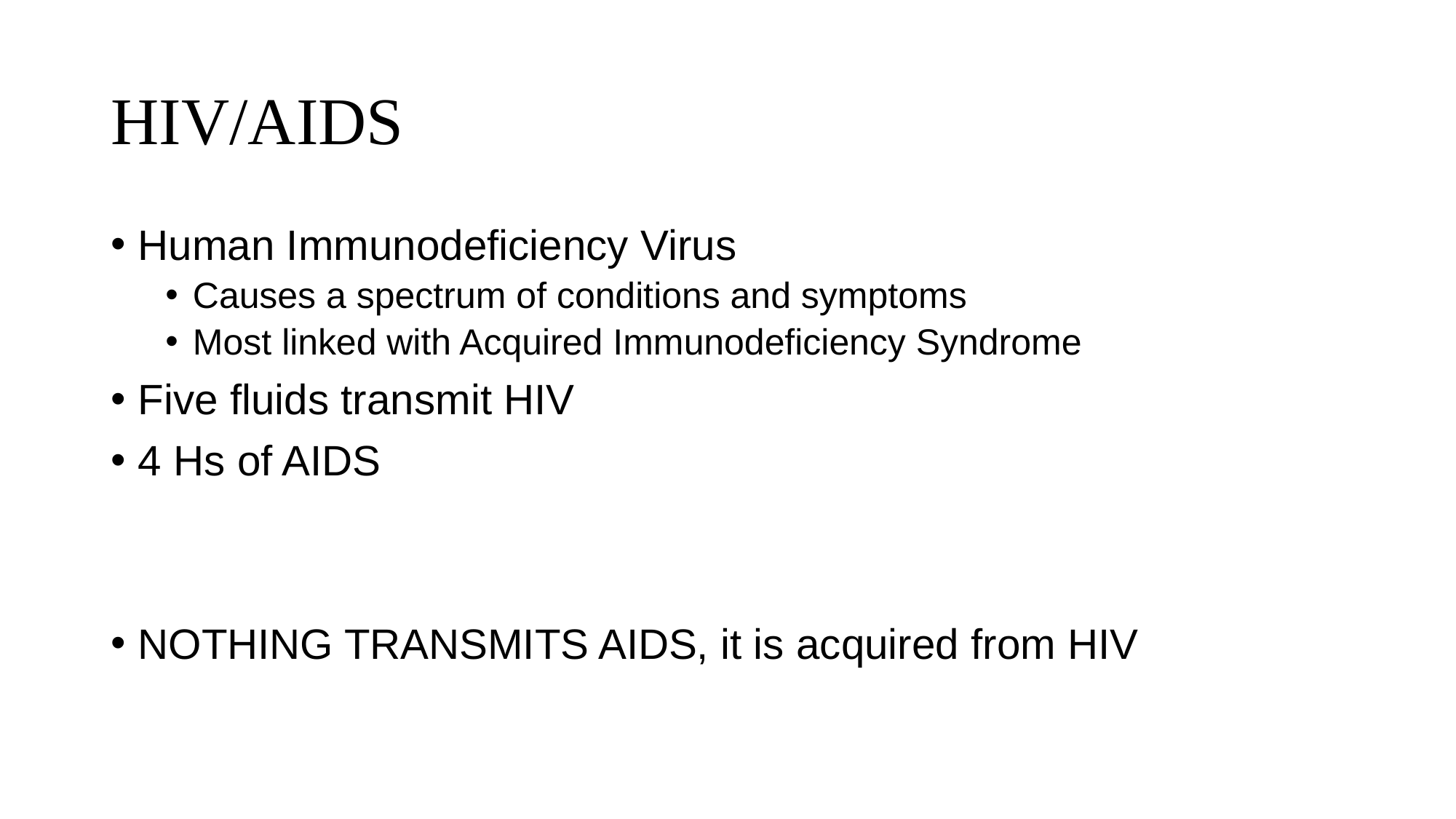

# HIV/AIDS
Human Immunodeficiency Virus
Causes a spectrum of conditions and symptoms
Most linked with Acquired Immunodeficiency Syndrome
Five fluids transmit HIV
4 Hs of AIDS

NOTHING TRANSMITS AIDS, it is acquired from HIV